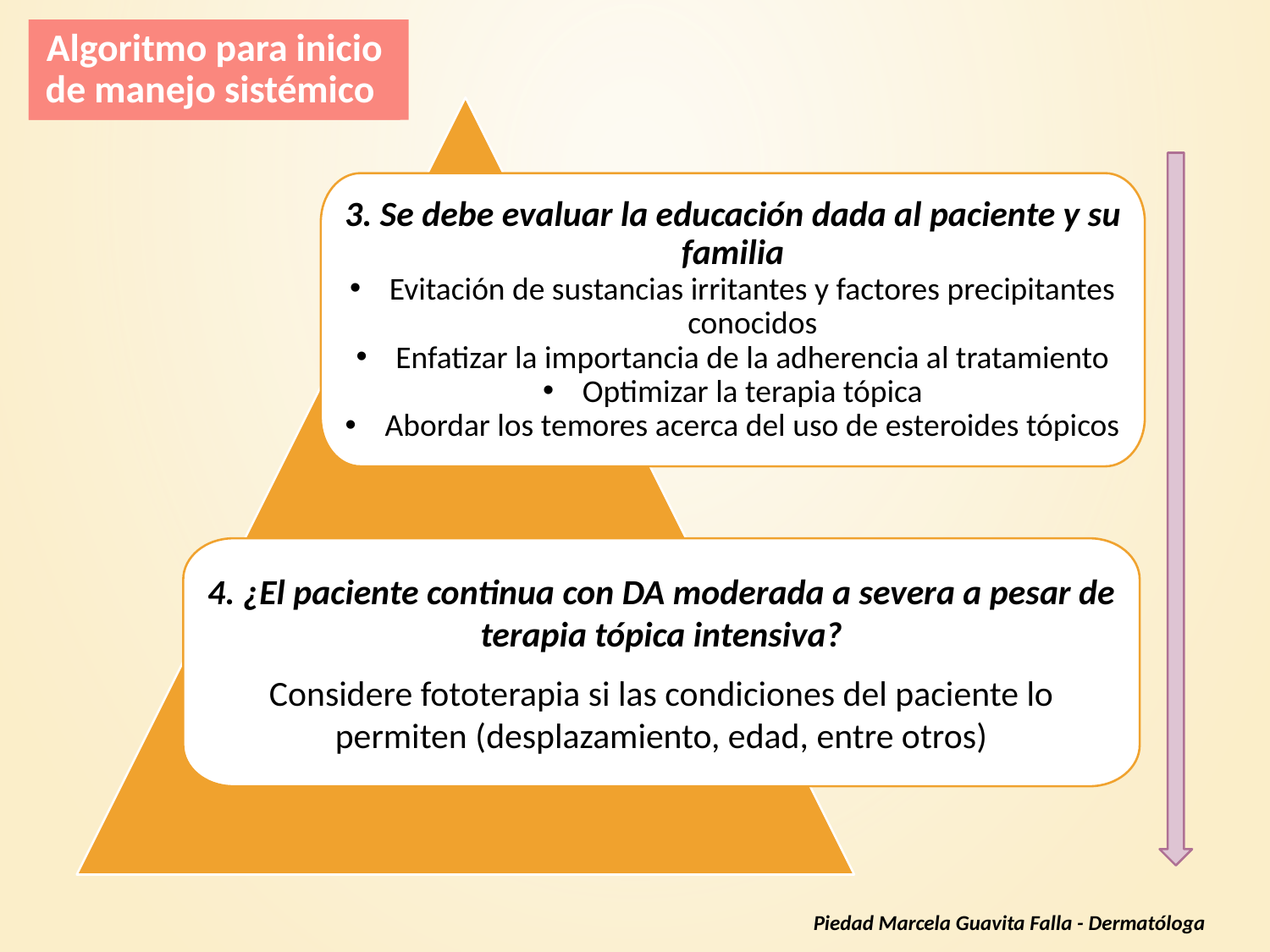

Algoritmo para inicio de manejo sistémico

3. Se debe evaluar la educación dada al paciente y su familia
Evitación de sustancias irritantes y factores precipitantes conocidos
Enfatizar la importancia de la adherencia al tratamiento
Optimizar la terapia tópica
Abordar los temores acerca del uso de esteroides tópicos
4. ¿El paciente continua con DA moderada a severa a pesar de terapia tópica intensiva?

Considere fototerapia si las condiciones del paciente lo permiten (desplazamiento, edad, entre otros)
Piedad Marcela Guavita Falla - Dermatóloga